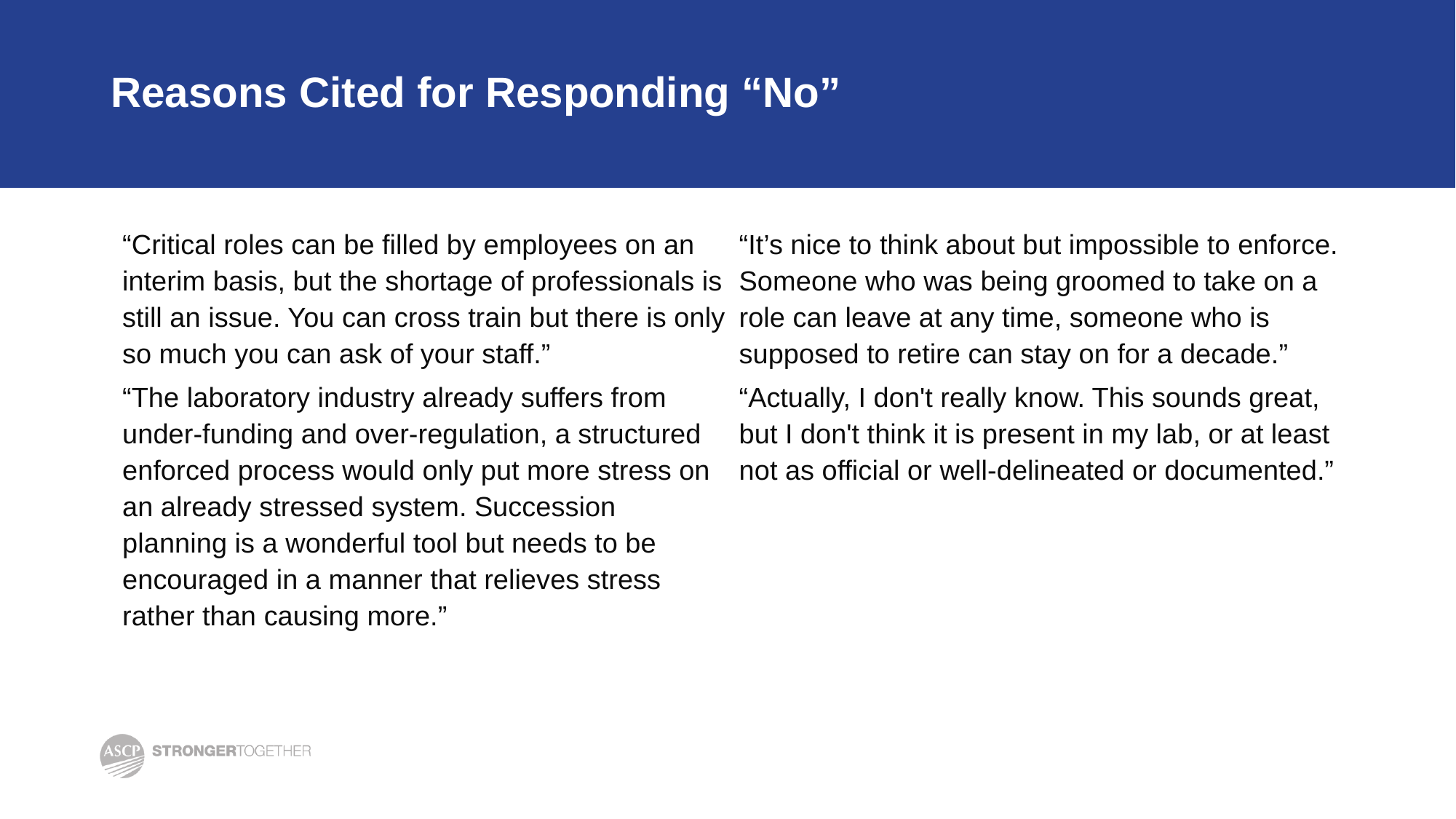

# Reasons Cited for Responding “No”
“Critical roles can be filled by employees on an interim basis, but the shortage of professionals is still an issue. You can cross train but there is only so much you can ask of your staff.”
“The laboratory industry already suffers from under-funding and over-regulation, a structured enforced process would only put more stress on an already stressed system. Succession planning is a wonderful tool but needs to be encouraged in a manner that relieves stress rather than causing more.”

“It’s nice to think about but impossible to enforce. Someone who was being groomed to take on a role can leave at any time, someone who is supposed to retire can stay on for a decade.”
“Actually, I don't really know. This sounds great, but I don't think it is present in my lab, or at least not as official or well-delineated or documented.”